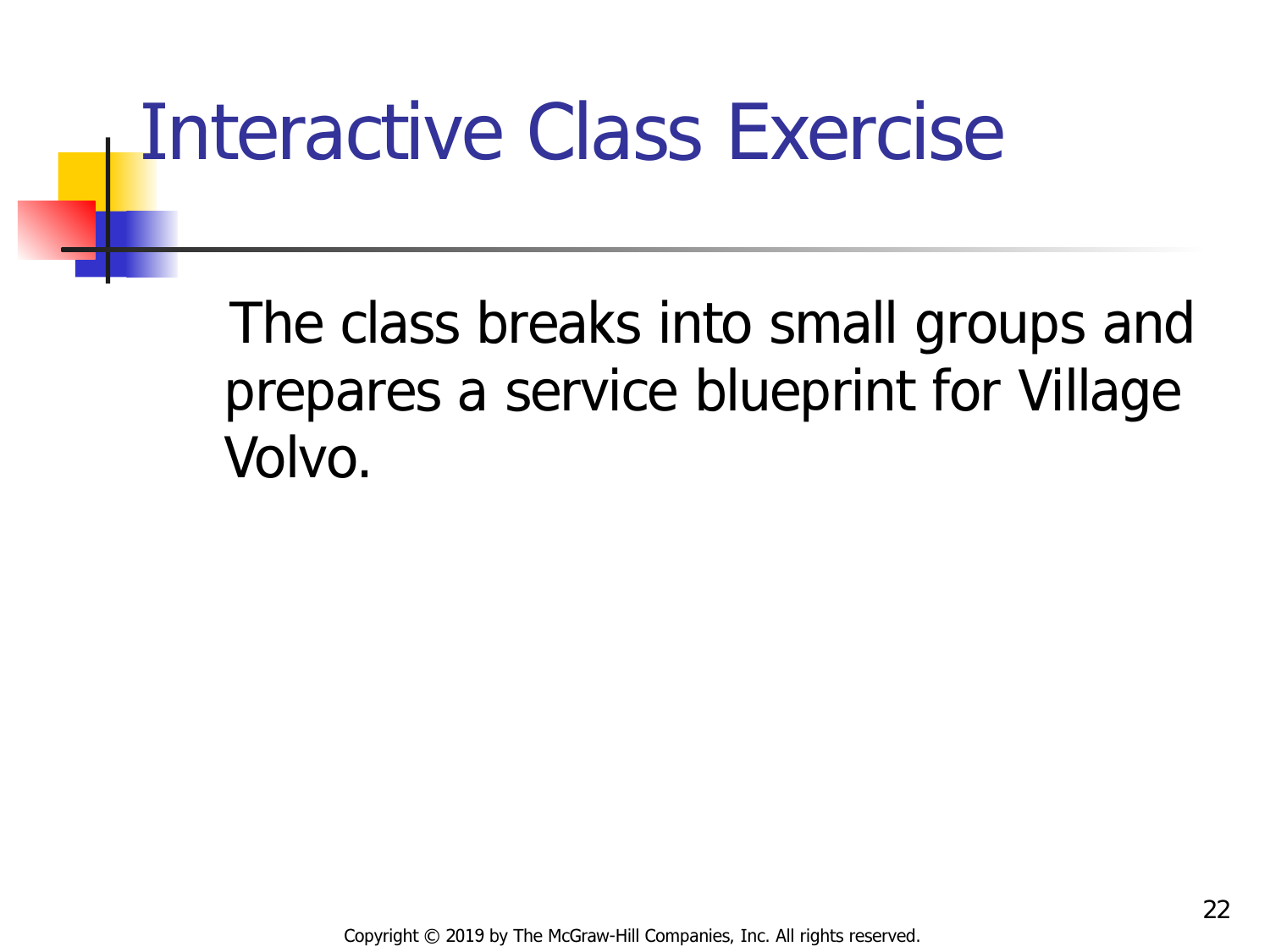

# Interactive Class Exercise
   The class breaks into small groups and prepares a service blueprint for Village Volvo.
22
Copyright © 2019 by The McGraw-Hill Companies, Inc. All rights reserved.